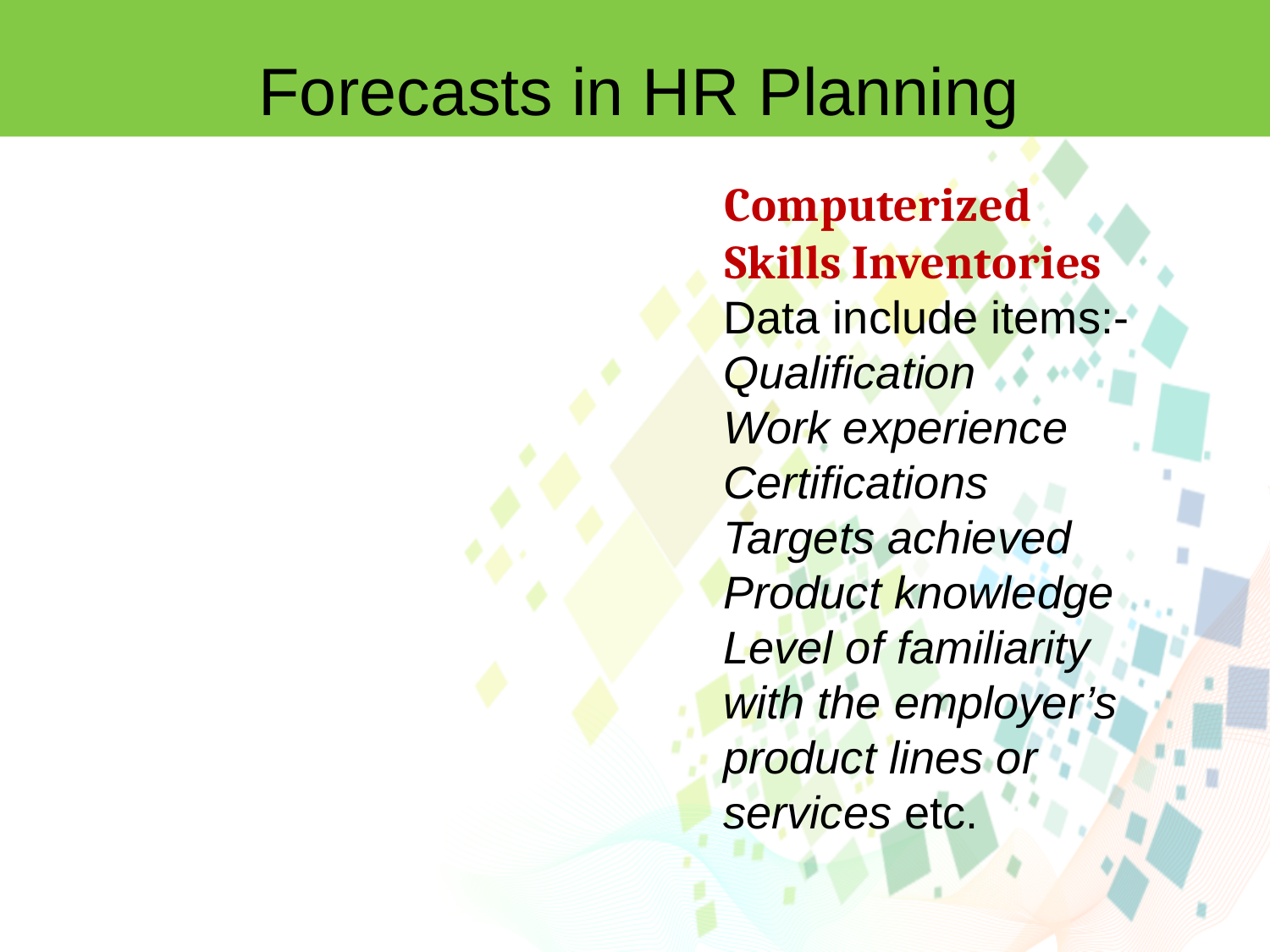

Forecasts in HR Planning
Computerized
Skills Inventories
Data include items:- Qualification
Work experience
Certifications
Targets achieved
Product knowledge
Level of familiarity with the employer’s product lines or services etc.